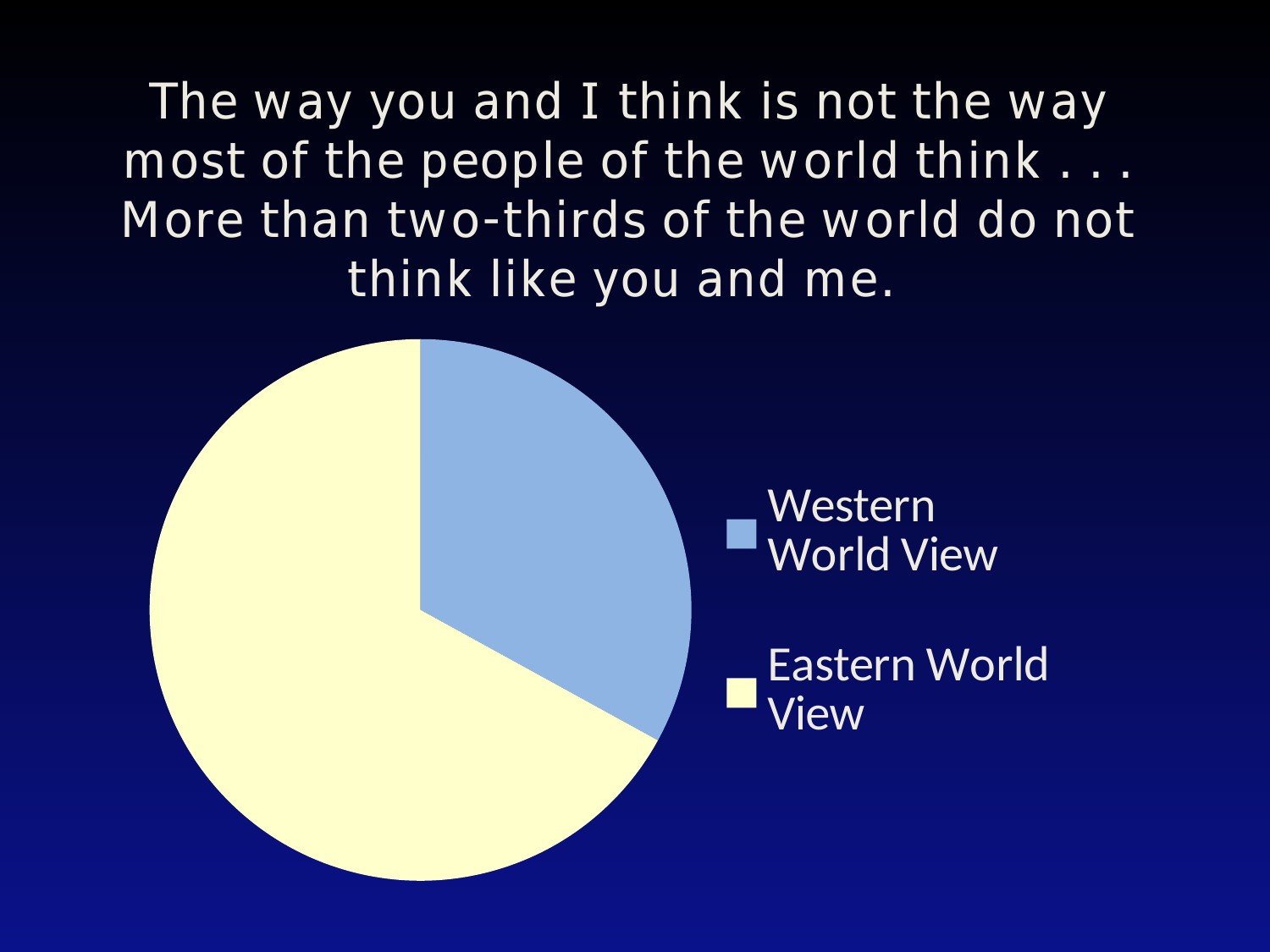

The way you and I think is not the way most of the people of the world think . . . More than two-thirds of the world do not think like you and me.

### Chart

| Category | Sales |
|---|---|
| Western World View | 3.3 |
| Eastern World View | 6.7 |